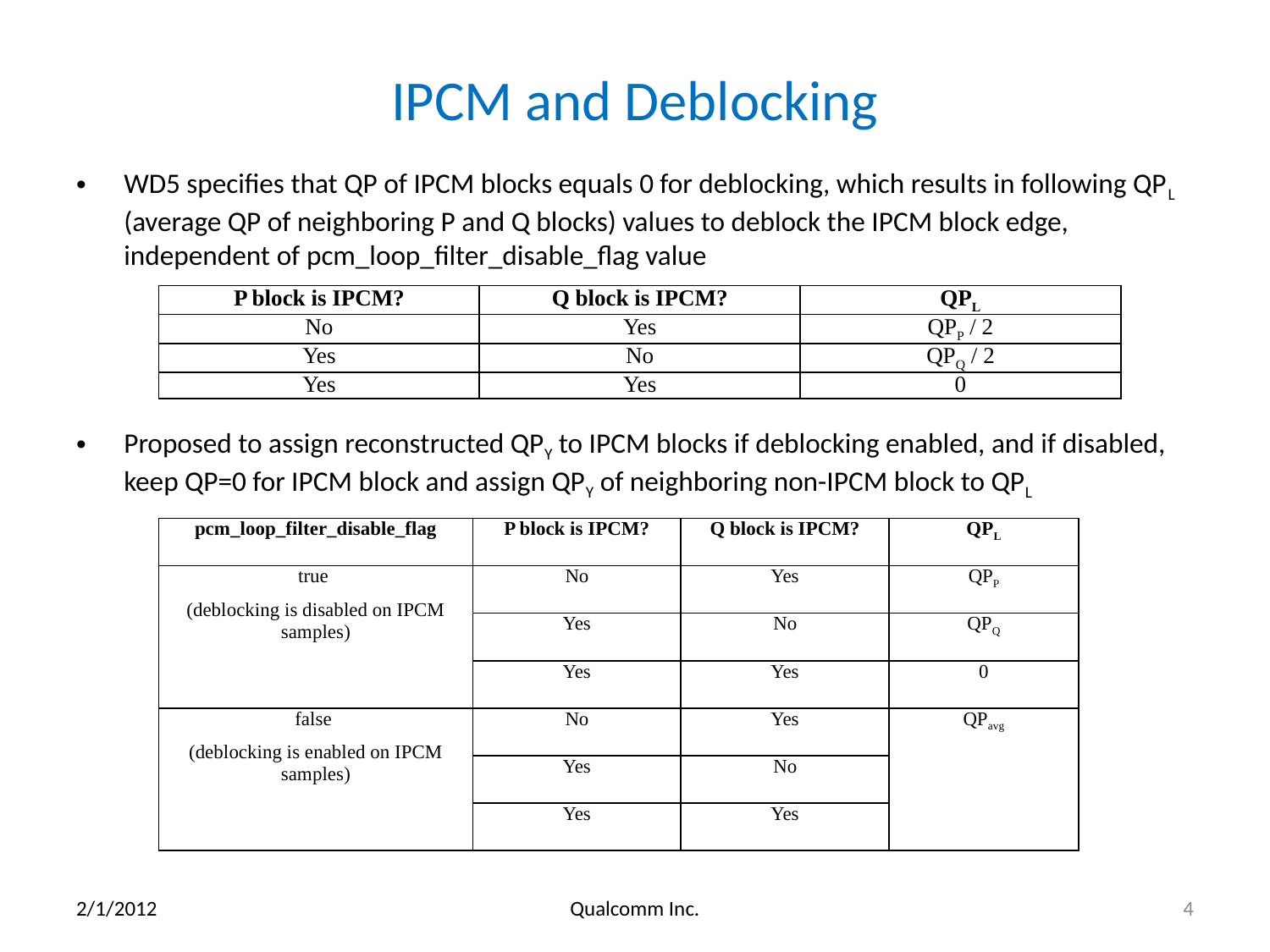

# IPCM and Deblocking
WD5 specifies that QP of IPCM blocks equals 0 for deblocking, which results in following QPL (average QP of neighboring P and Q blocks) values to deblock the IPCM block edge, independent of pcm_loop_filter_disable_flag value

Proposed to assign reconstructed QPY to IPCM blocks if deblocking enabled, and if disabled, keep QP=0 for IPCM block and assign QPY of neighboring non-IPCM block to QPL

| P block is IPCM? | Q block is IPCM? | QPL |
| --- | --- | --- |
| No | Yes | QPP / 2 |
| Yes | No | QPQ / 2 |
| Yes | Yes | 0 |
| pcm\_loop\_filter\_disable\_flag | P block is IPCM? | Q block is IPCM? | QPL |
| --- | --- | --- | --- |
| true (deblocking is disabled on IPCM samples) | No | Yes | QPP |
|  | Yes | No | QPQ |
|  | Yes | Yes | 0 |
| false (deblocking is enabled on IPCM samples) | No | Yes | QPavg |
|  | Yes | No |  |
|  | Yes | Yes |  |
2/1/2012
Qualcomm Inc.
4